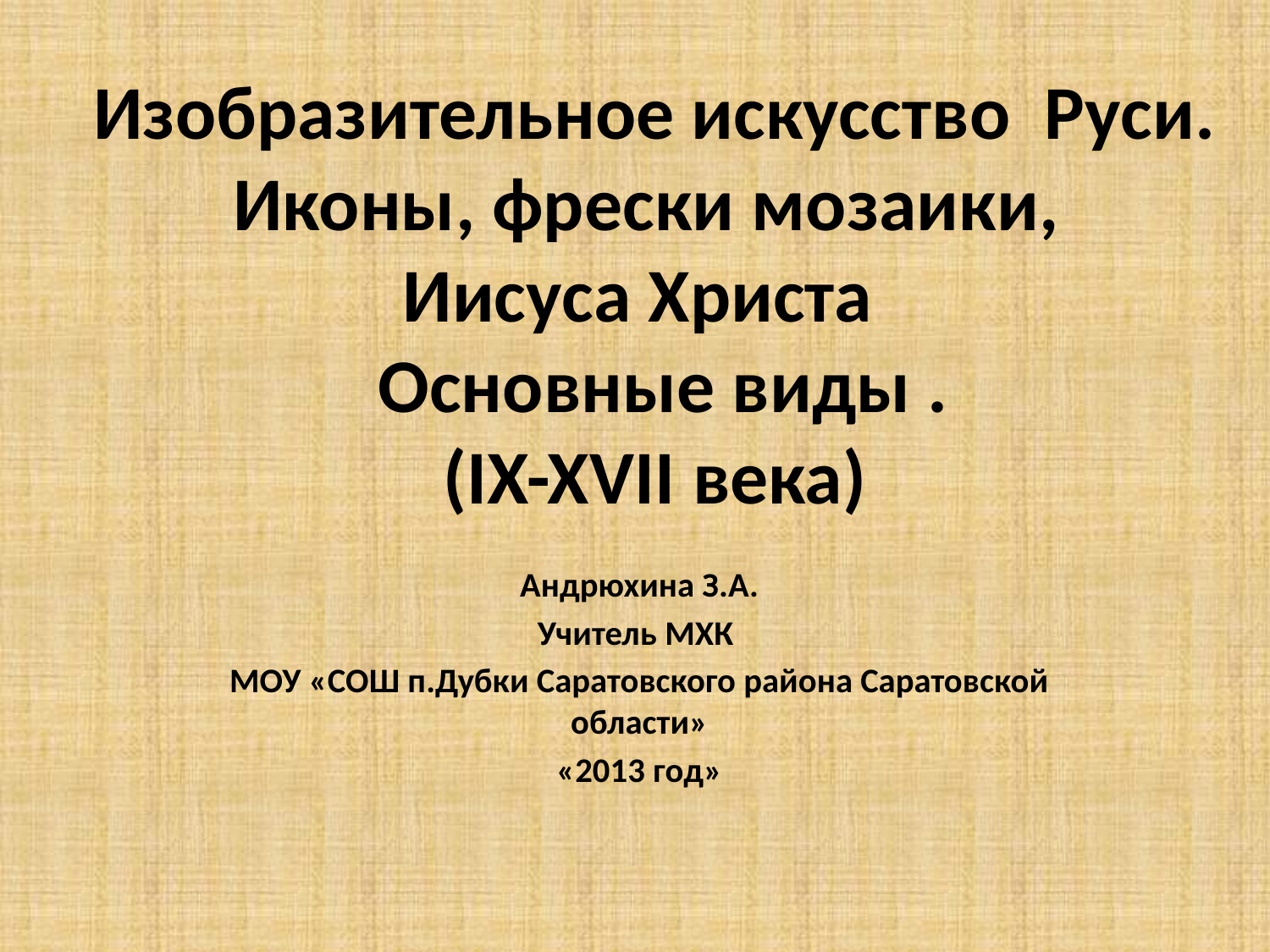

# Изобразительное искусство  Руси. Иконы, фрески мозаики, Иисуса Христа Основные виды . (IX-XVII века)
Андрюхина З.А.
Учитель МХК
МОУ «СОШ п.Дубки Саратовского района Саратовской области»
«2013 год»